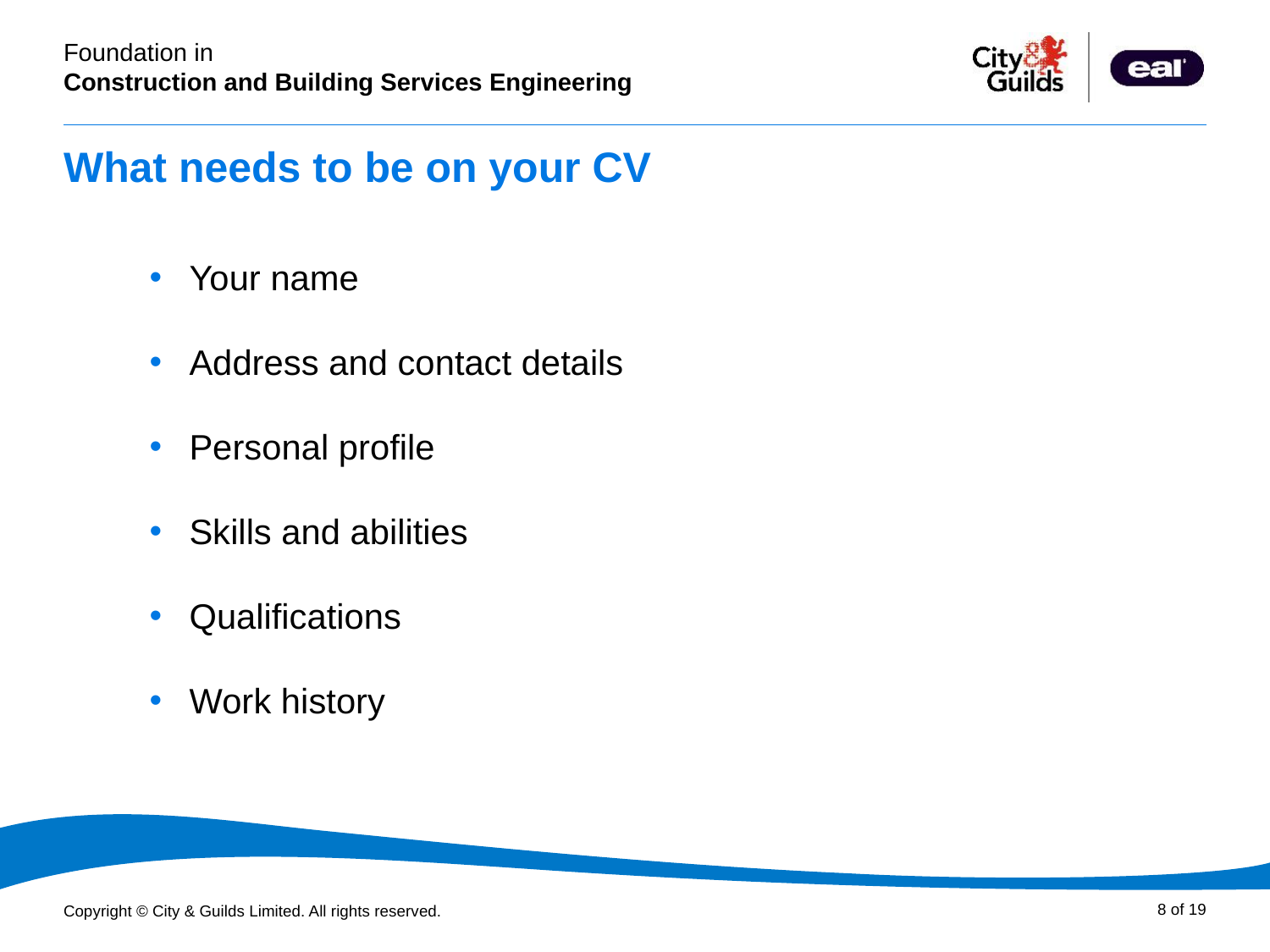

What needs to be on your CV
Your name

Address and contact details

Personal profile

Skills and abilities

Qualifications

Work history